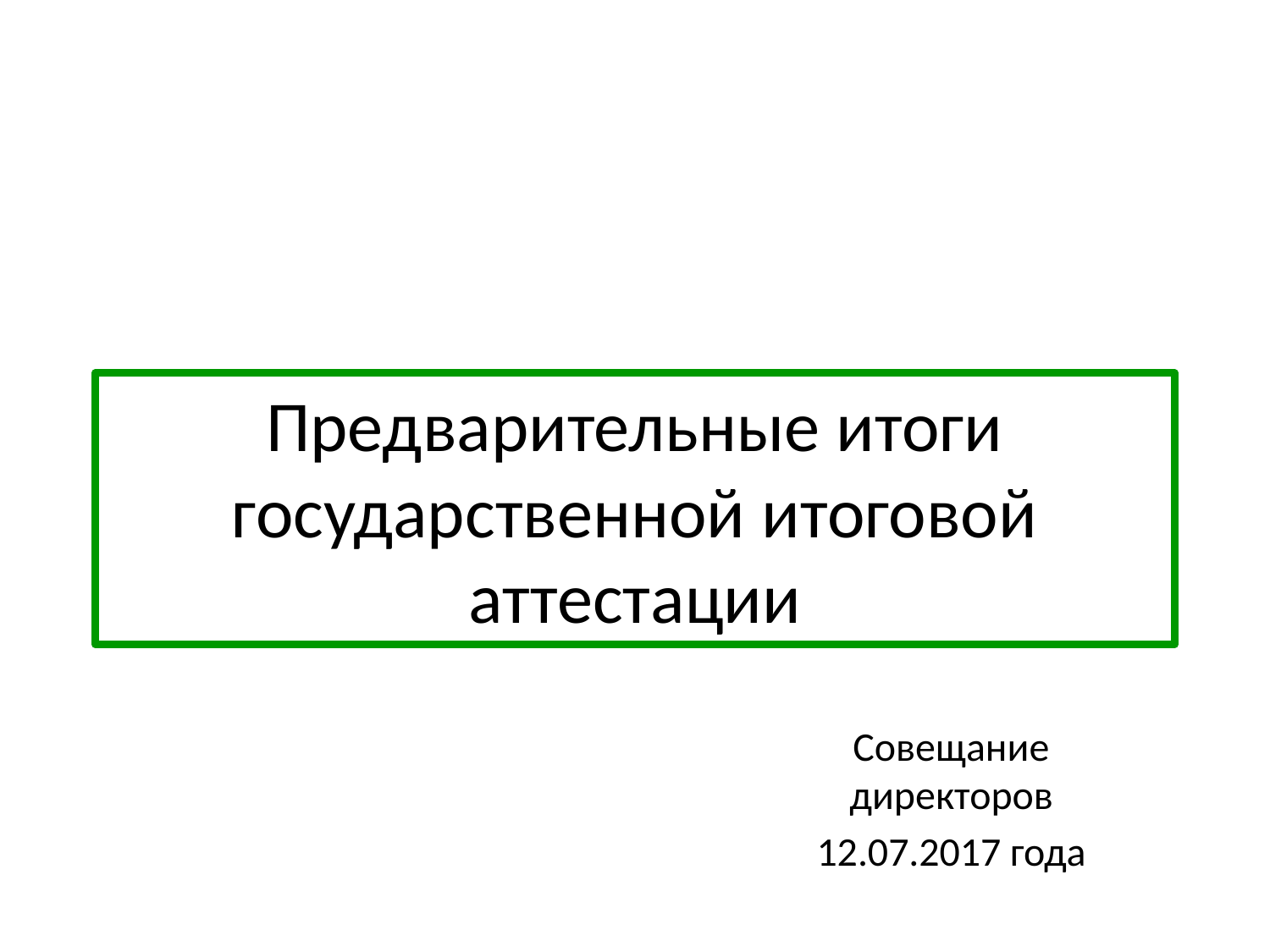

# Предварительные итоги государственной итоговой аттестации
Совещание директоров
12.07.2017 года